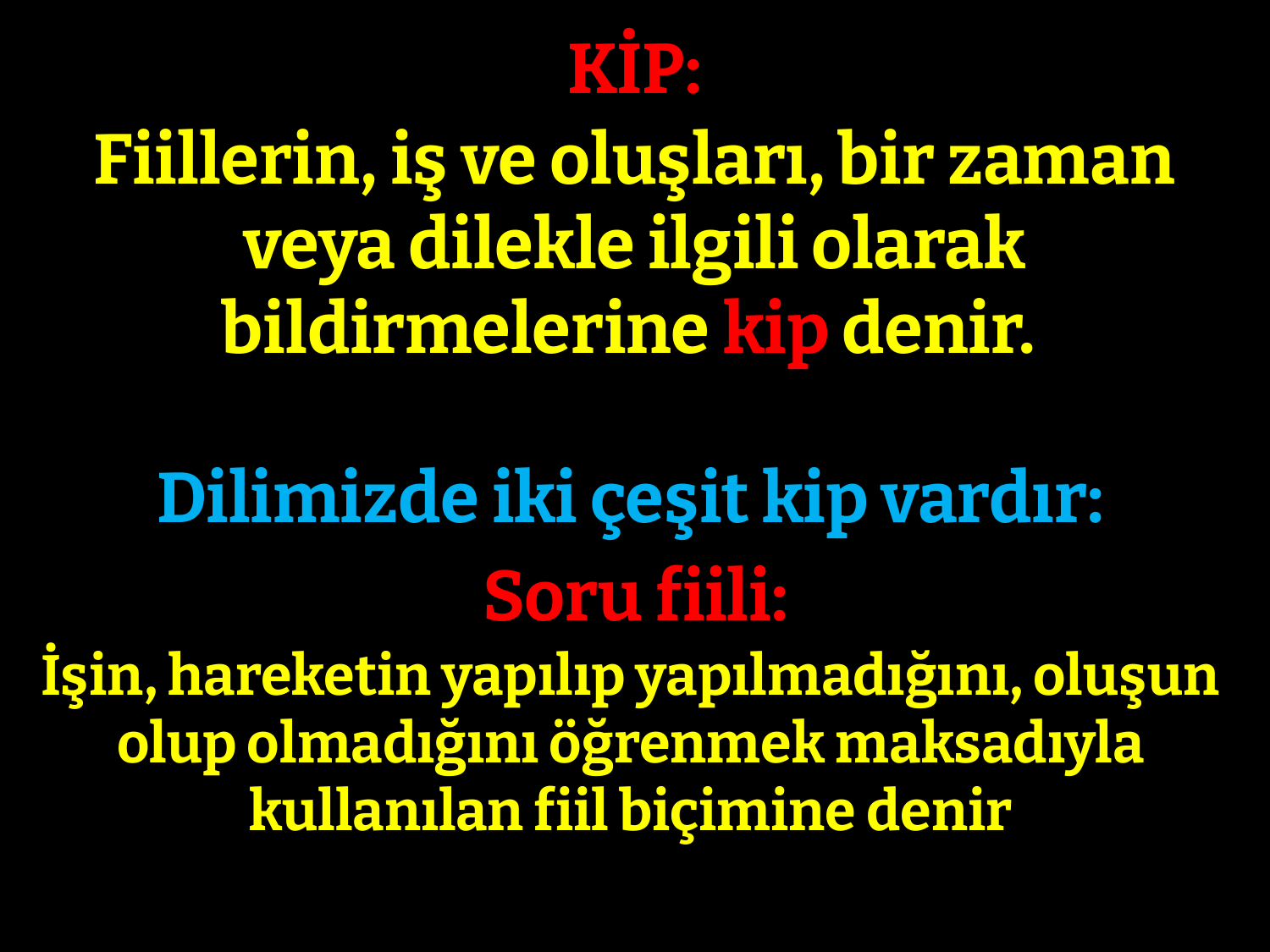

KİP:
Fiillerin, iş ve oluşları, bir zaman veya dilekle ilgili olarak bildirmelerine kip denir.

#
Dilimizde iki çeşit kip vardır:
Soru fiili:
İşin, hareketin yapılıp yapılmadığını, oluşun olup olmadığını öğrenmek maksadıyla kullanılan fiil biçimine denir